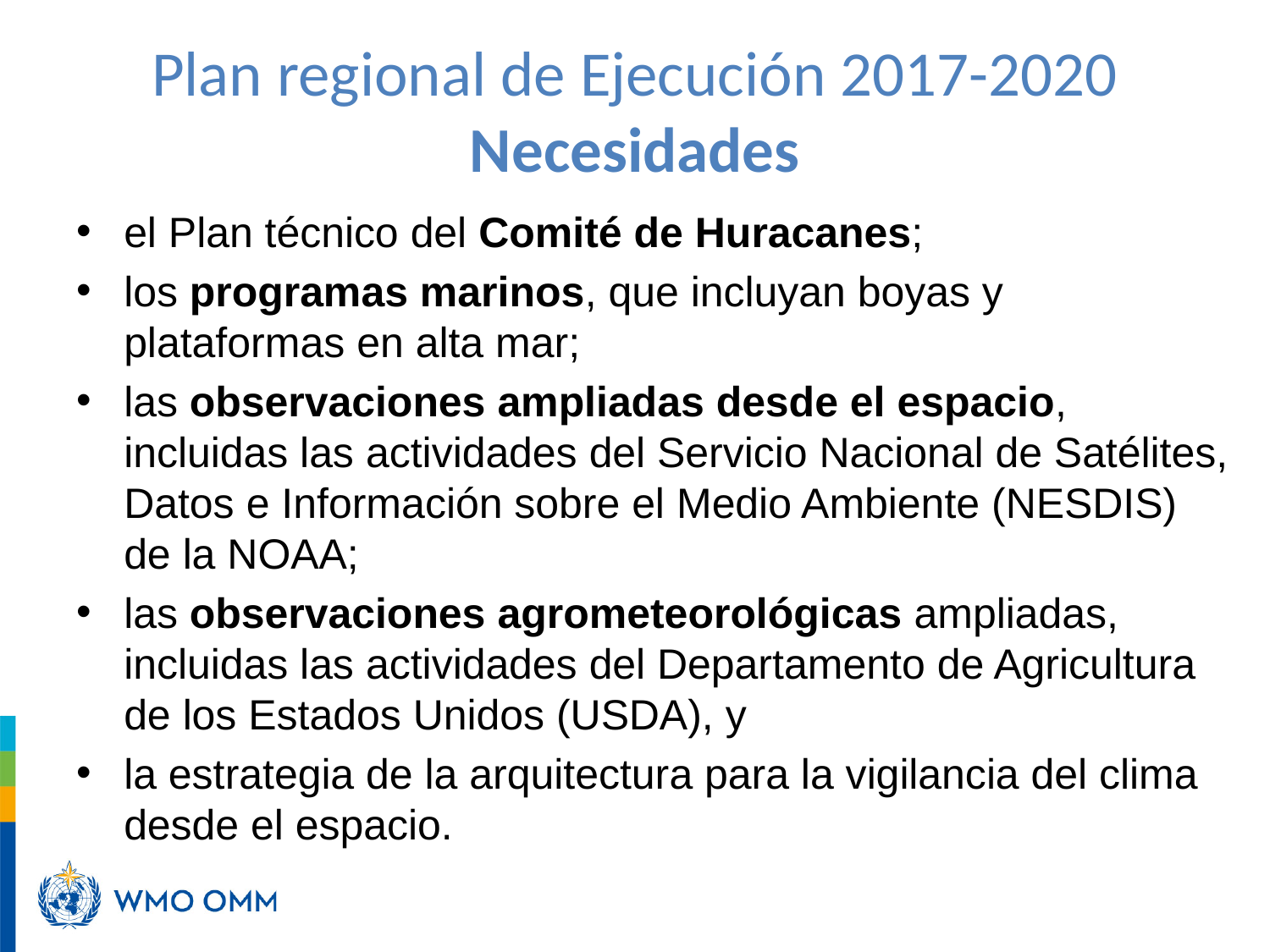

# Plan regional de Ejecución 2017-2020 Necesidades
el Plan técnico del Comité de Huracanes;
los programas marinos, que incluyan boyas y plataformas en alta mar;
las observaciones ampliadas desde el espacio, incluidas las actividades del Servicio Nacional de Satélites, Datos e Información sobre el Medio Ambiente (NESDIS) de la NOAA;
las observaciones agrometeorológicas ampliadas, incluidas las actividades del Departamento de Agricultura de los Estados Unidos (USDA), y
la estrategia de la arquitectura para la vigilancia del clima desde el espacio.